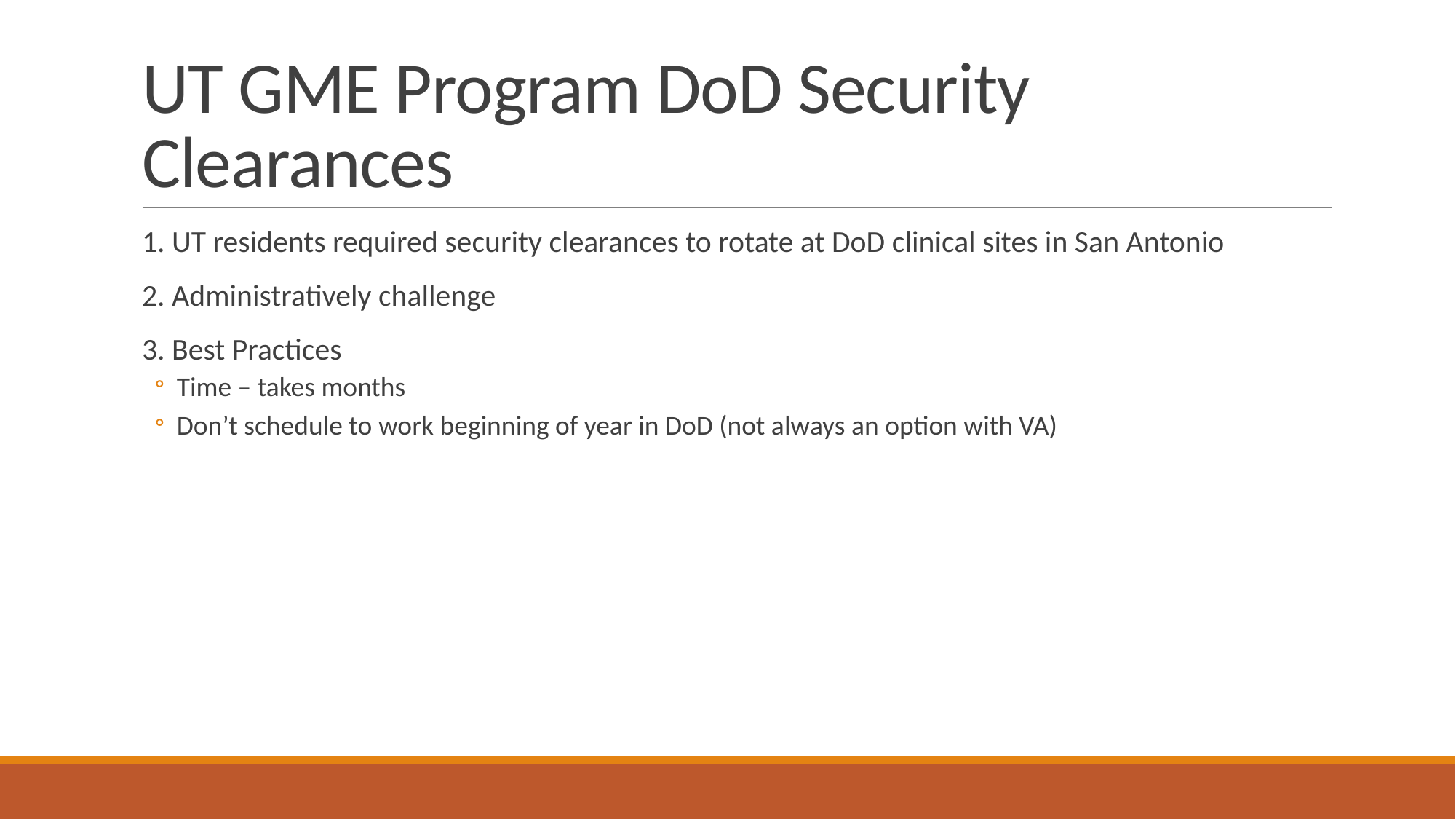

# UT GME Program DoD Security Clearances
1. UT residents required security clearances to rotate at DoD clinical sites in San Antonio
2. Administratively challenge
3. Best Practices
Time – takes months
Don’t schedule to work beginning of year in DoD (not always an option with VA)